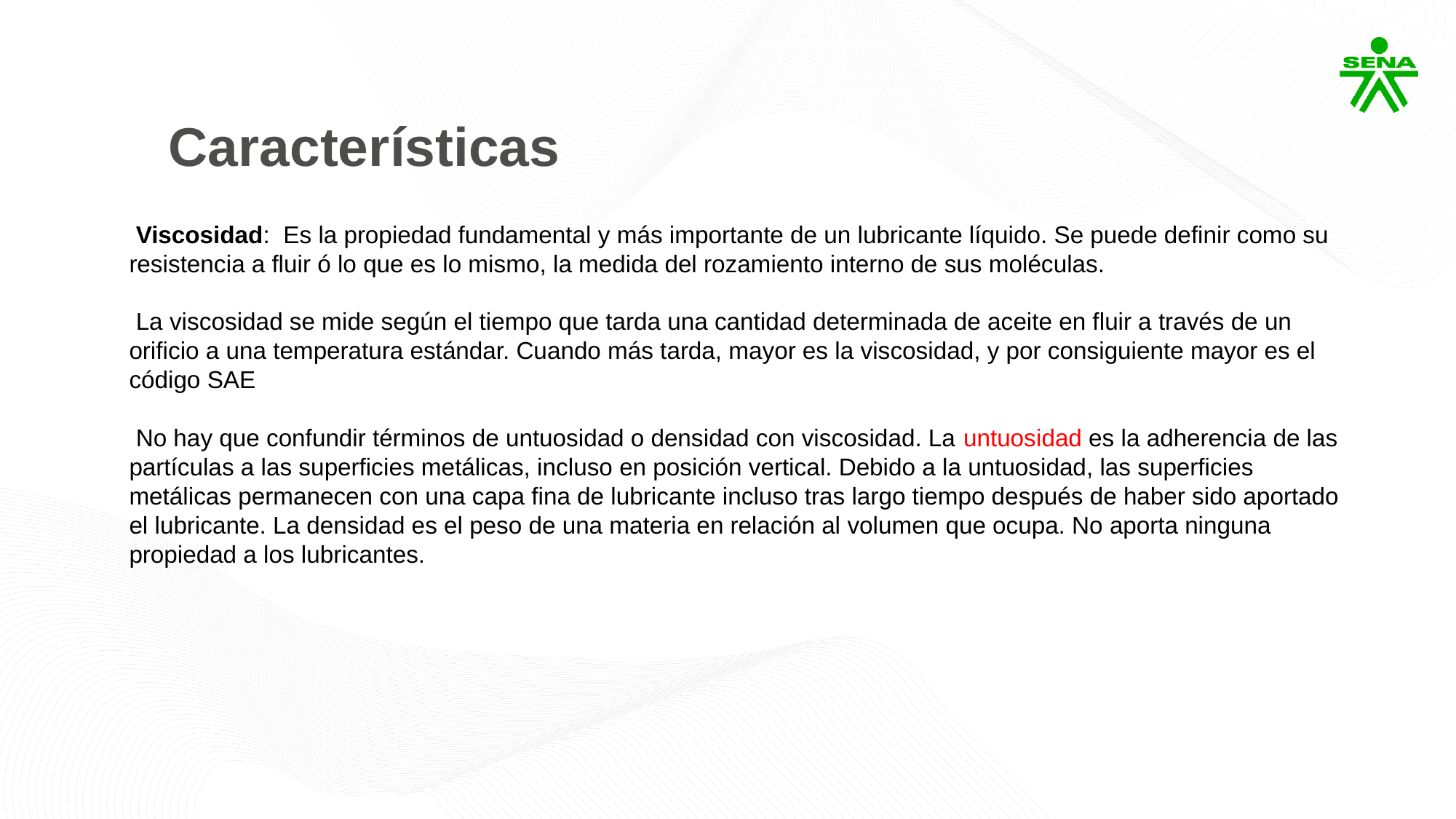

Características

 Viscosidad:  Es la propiedad fundamental y más importante de un lubricante líquido. Se puede definir como su resistencia a fluir ó lo que es lo mismo, la medida del rozamiento interno de sus moléculas.

 La viscosidad se mide según el tiempo que tarda una cantidad determinada de aceite en fluir a través de un orificio a una temperatura estándar. Cuando más tarda, mayor es la viscosidad, y por consiguiente mayor es el código SAE

 No hay que confundir términos de untuosidad o densidad con viscosidad. La untuosidad es la adherencia de las partículas a las superficies metálicas, incluso en posición vertical. Debido a la untuosidad, las superficies metálicas permanecen con una capa fina de lubricante incluso tras largo tiempo después de haber sido aportado el lubricante. La densidad es el peso de una materia en relación al volumen que ocupa. No aporta ninguna propiedad a los lubricantes.